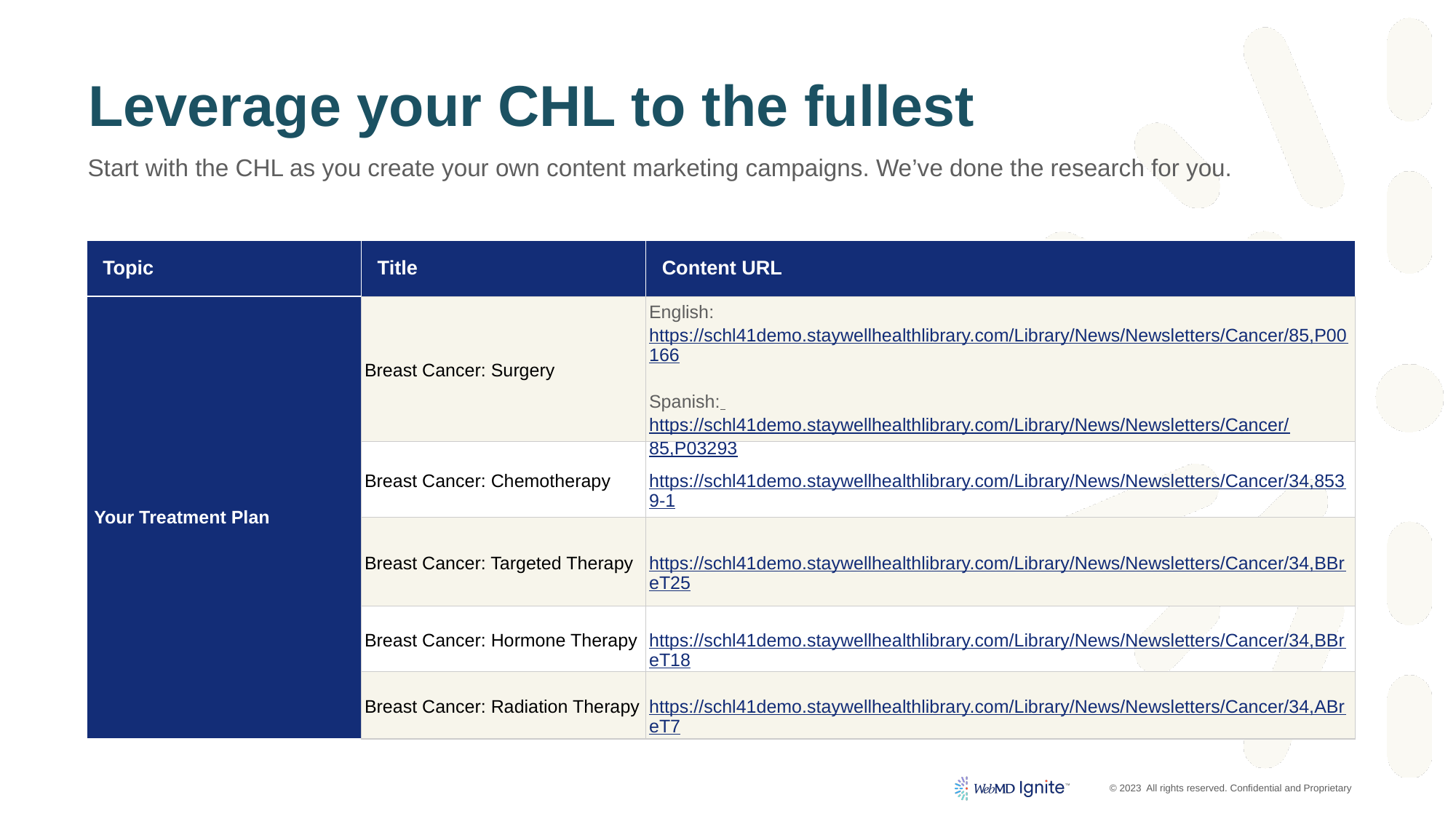

# Leverage your CHL to the fullest
Start with the CHL as you create your own content marketing campaigns. We’ve done the research for you.
| Topic | Title | Content URL |
| --- | --- | --- |
| Your Treatment Plan | Breast Cancer: Surgery | English: https://schl41demo.staywellhealthlibrary.com/Library/News/Newsletters/Cancer/85,P00166 Spanish: https://schl41demo.staywellhealthlibrary.com/Library/News/Newsletters/Cancer/85,P03293 |
|  | Breast Cancer: Chemotherapy | https://schl41demo.staywellhealthlibrary.com/Library/News/Newsletters/Cancer/34,8539-1 |
|  | Breast Cancer: Targeted Therapy | https://schl41demo.staywellhealthlibrary.com/Library/News/Newsletters/Cancer/34,BBreT25 |
|  | Breast Cancer: Hormone Therapy | https://schl41demo.staywellhealthlibrary.com/Library/News/Newsletters/Cancer/34,BBreT18 |
|  | Breast Cancer: Radiation Therapy | https://schl41demo.staywellhealthlibrary.com/Library/News/Newsletters/Cancer/34,ABreT7 |